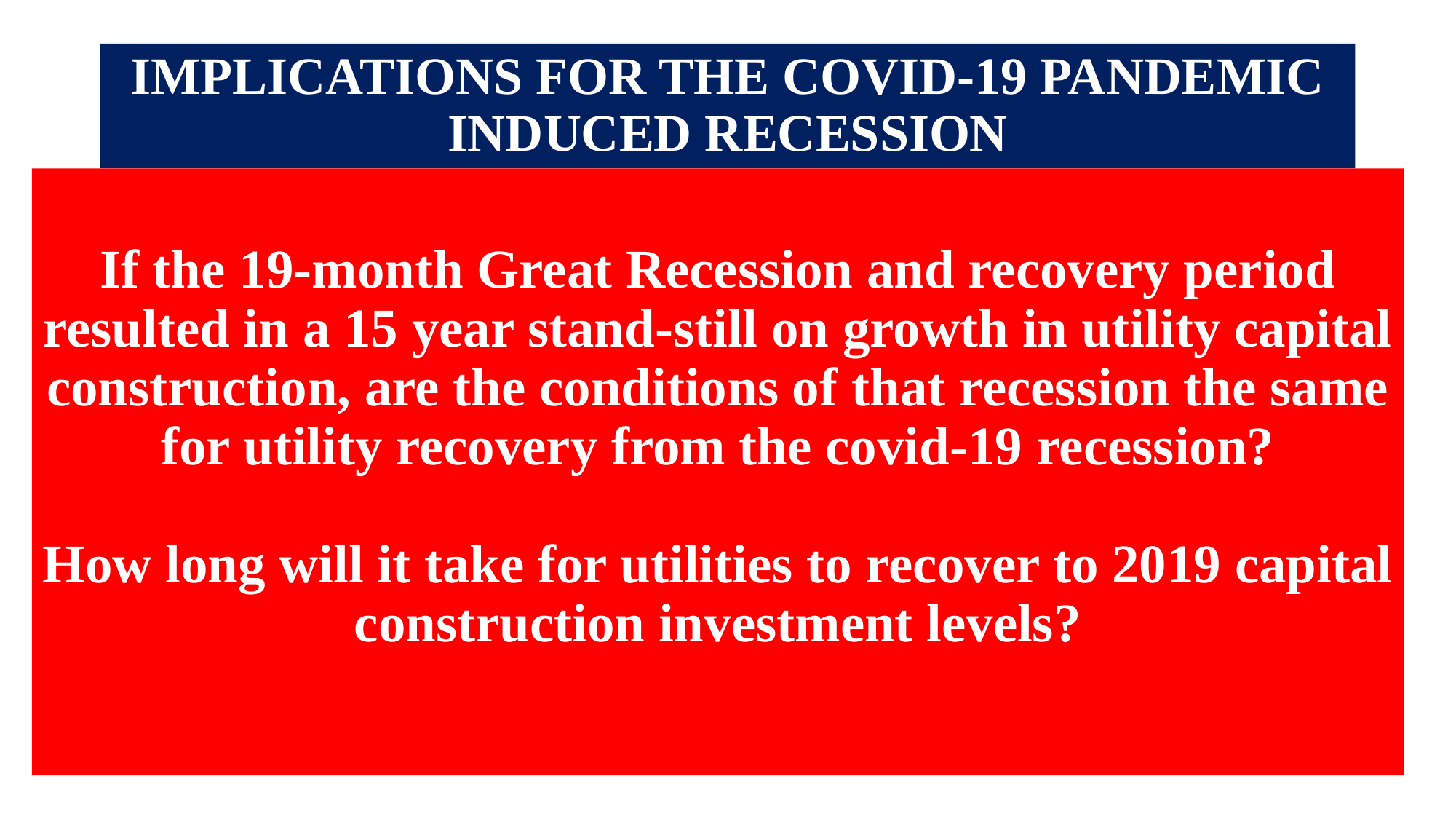

# IMPLICATIONS FOR THE COVID-19 PANDEMIC INDUCED RECESSION

If the 19-month Great Recession and recovery period resulted in a 15 year stand-still on growth in utility capital construction, are the conditions of that recession the same for utility recovery from the covid-19 recession?

How long will it take for utilities to recover to 2019 capital construction investment levels?